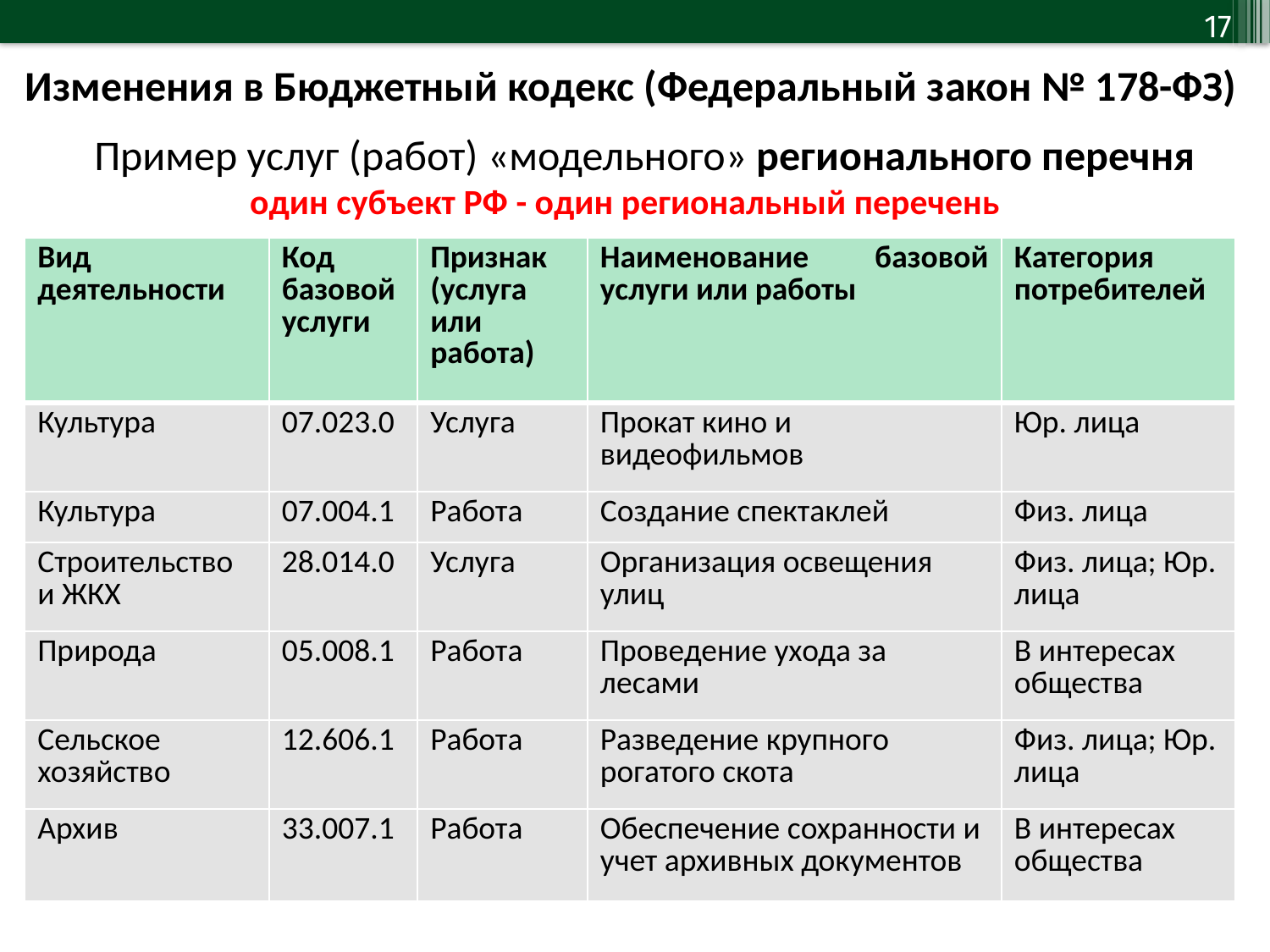

Изменения в Бюджетный кодекс (Федеральный закон № 178-ФЗ)

       Пример услуг (работ) «модельного» регионального перечня
один субъект РФ - один региональный перечень
| Вид деятельности | Код базовой услуги | Признак (услуга или работа) | Наименование базовой услуги или работы | Категория потребителей |
| --- | --- | --- | --- | --- |
| Культура | 07.023.0 | Услуга | Прокат кино и видеофильмов | Юр. лица |
| Культура | 07.004.1 | Работа | Создание спектаклей | Физ. лица |
| Строительство и ЖКХ | 28.014.0 | Услуга | Организация освещения улиц | Физ. лица; Юр. лица |
| Природа | 05.008.1 | Работа | Проведение ухода за лесами | В интересах общества |
| Сельское хозяйство | 12.606.1 | Работа | Разведение крупного рогатого скота | Физ. лица; Юр. лица |
| Архив | 33.007.1 | Работа | Обеспечение сохранности и учет архивных документов | В интересах общества |